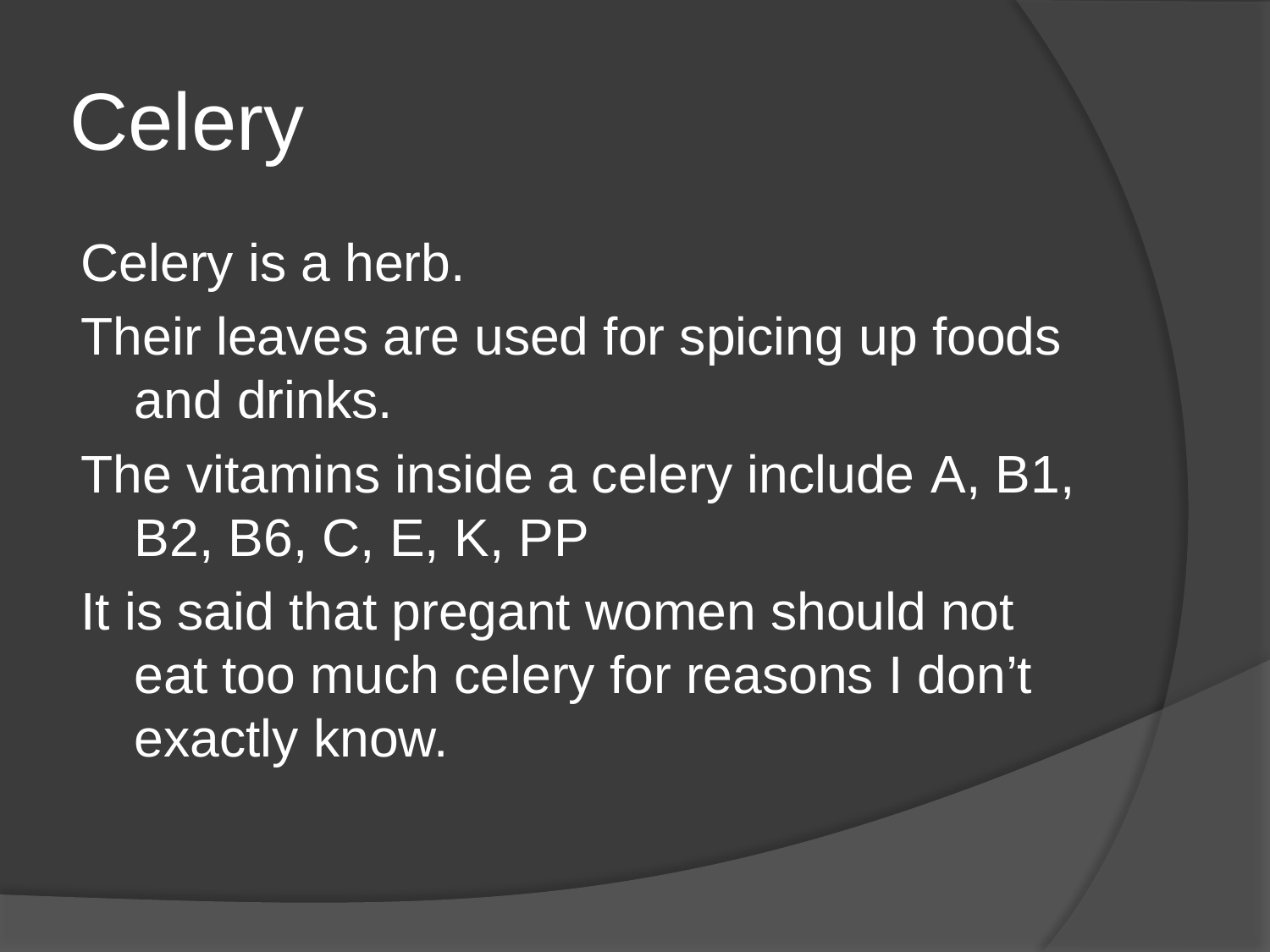

# Celery
Celery is a herb.
Their leaves are used for spicing up foods and drinks.
The vitamins inside a celery include A, B1, B2, B6, C, E, K, PP
It is said that pregant women should not eat too much celery for reasons I don’t exactly know.